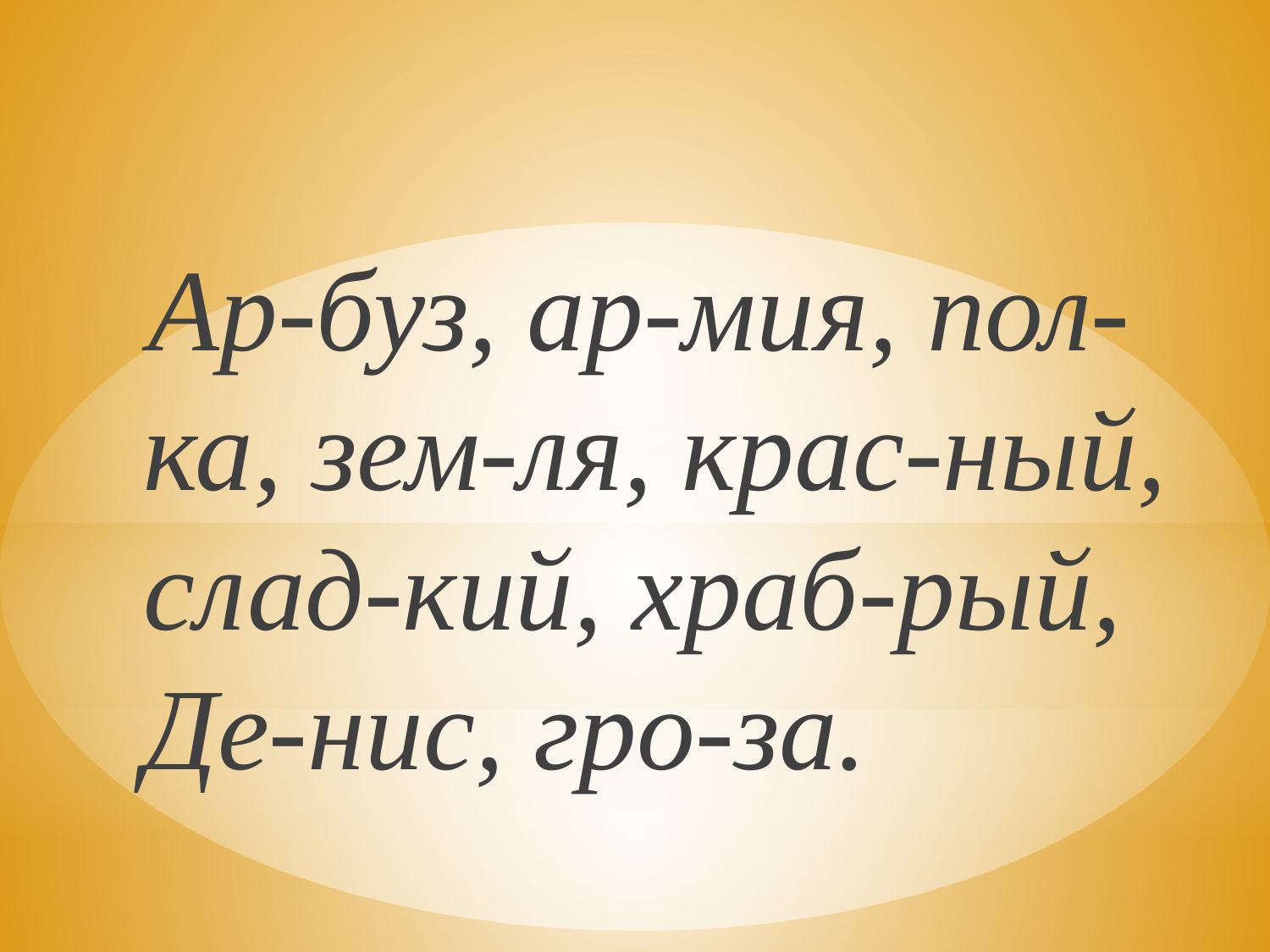

Ар-буз, ар-мия, пол-ка, зем-ля, крас-ный, слад-кий, храб-рый, Де-нис, гро-за.